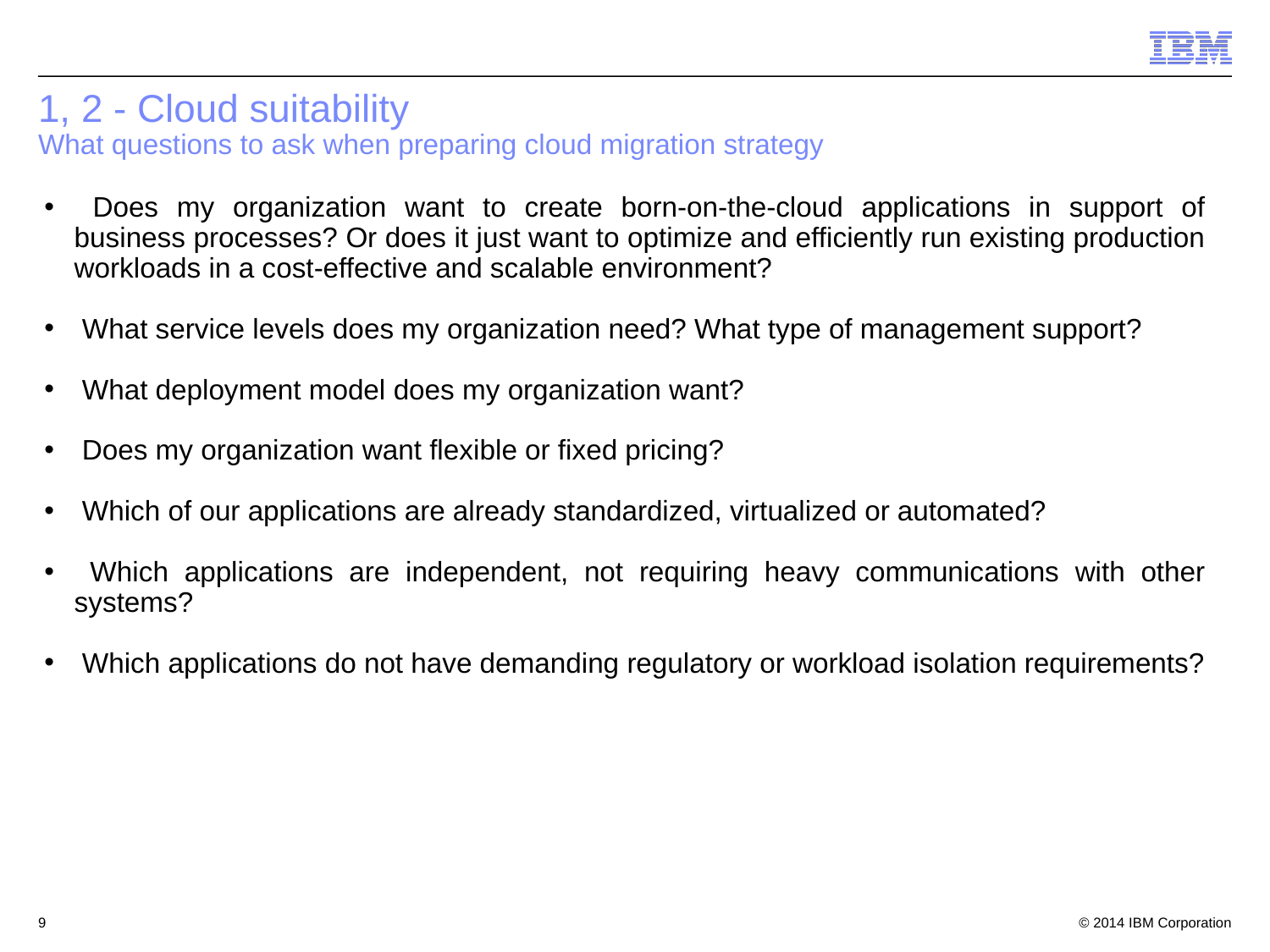

# 1, 2 - Cloud suitability What questions to ask when preparing cloud migration strategy
 Does my organization want to create born-on-the-cloud applications in support of business processes? Or does it just want to optimize and efficiently run existing production workloads in a cost-effective and scalable environment?

 What service levels does my organization need? What type of management support?

 What deployment model does my organization want?

 Does my organization want flexible or fixed pricing?

 Which of our applications are already standardized, virtualized or automated?

 Which applications are independent, not requiring heavy communications with other systems?

 Which applications do not have demanding regulatory or workload isolation requirements?
9